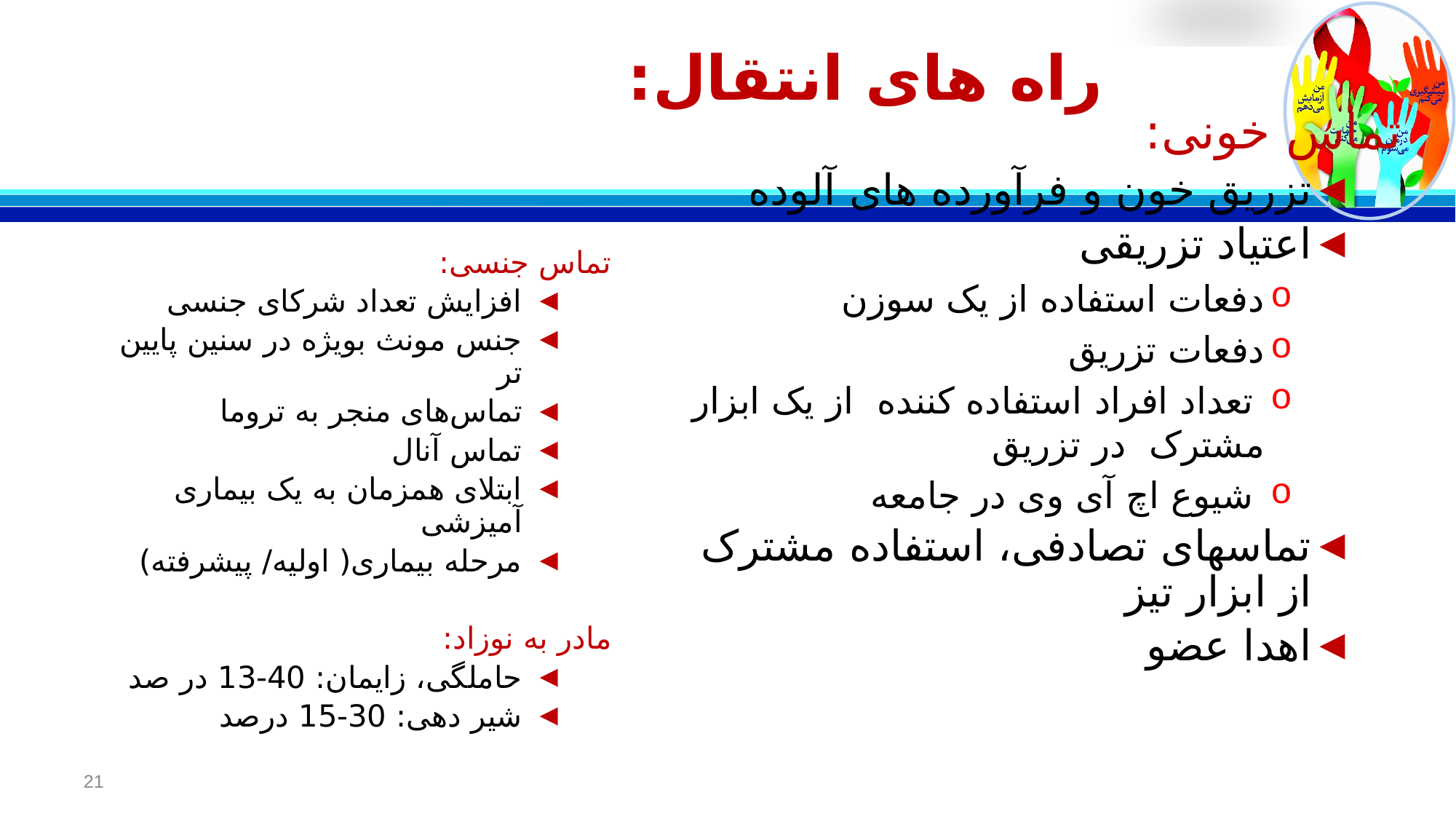

# راه های انتقال:
تماس خونی:
تزریق خون و فرآورده های آلوده
اعتیاد تزریقی
دفعات استفاده از یک سوزن
دفعات تزریق
 تعداد افراد استفاده كننده  از یک ابزار مشترک  در تزریق
 شیوع اچ آی وی در جامعه
تماسهای تصادفی، استفاده مشترک از ابزار تیز
اهدا عضو
تماس جنسی:
افزایش تعداد شرکای جنسی
جنس مونث بویژه در سنین پایین تر
تماس‌های منجر به تروما
تماس آنال
ابتلای همزمان به یک بیماری آمیزشی
مرحله بیماری( اولیه/ پیشرفته)

مادر به نوزاد:
حاملگی، زایمان: 40-13 در صد
شیر دهی: 30-15 درصد
21